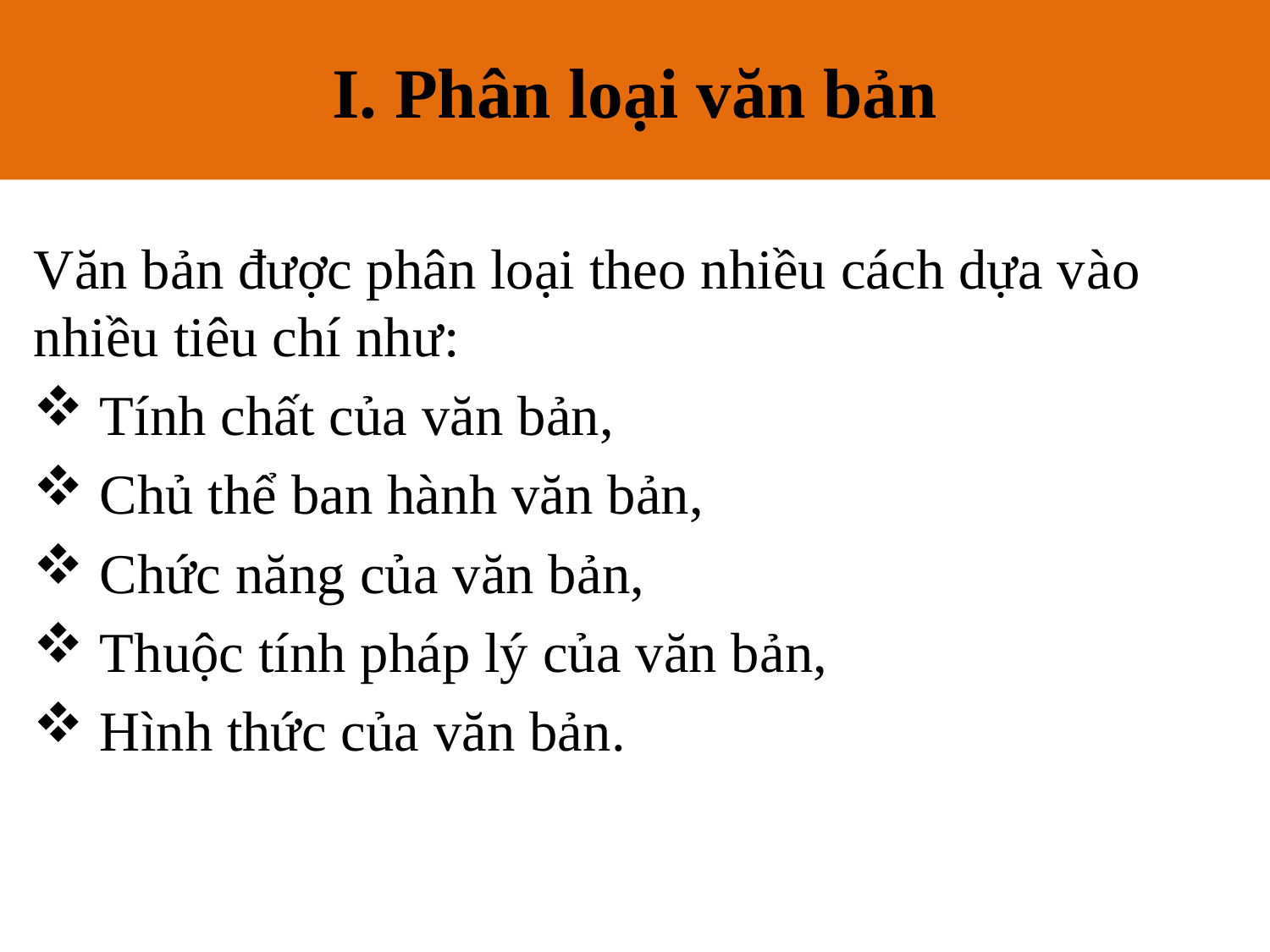

I. Phân loại văn bản
# I. Phân loại văn bản
Văn bản được phân loại theo nhiều cách dựa vào nhiều tiêu chí như:
 Tính chất của văn bản,
 Chủ thể ban hành văn bản,
 Chức năng của văn bản,
 Thuộc tính pháp lý của văn bản,
 Hình thức của văn bản.